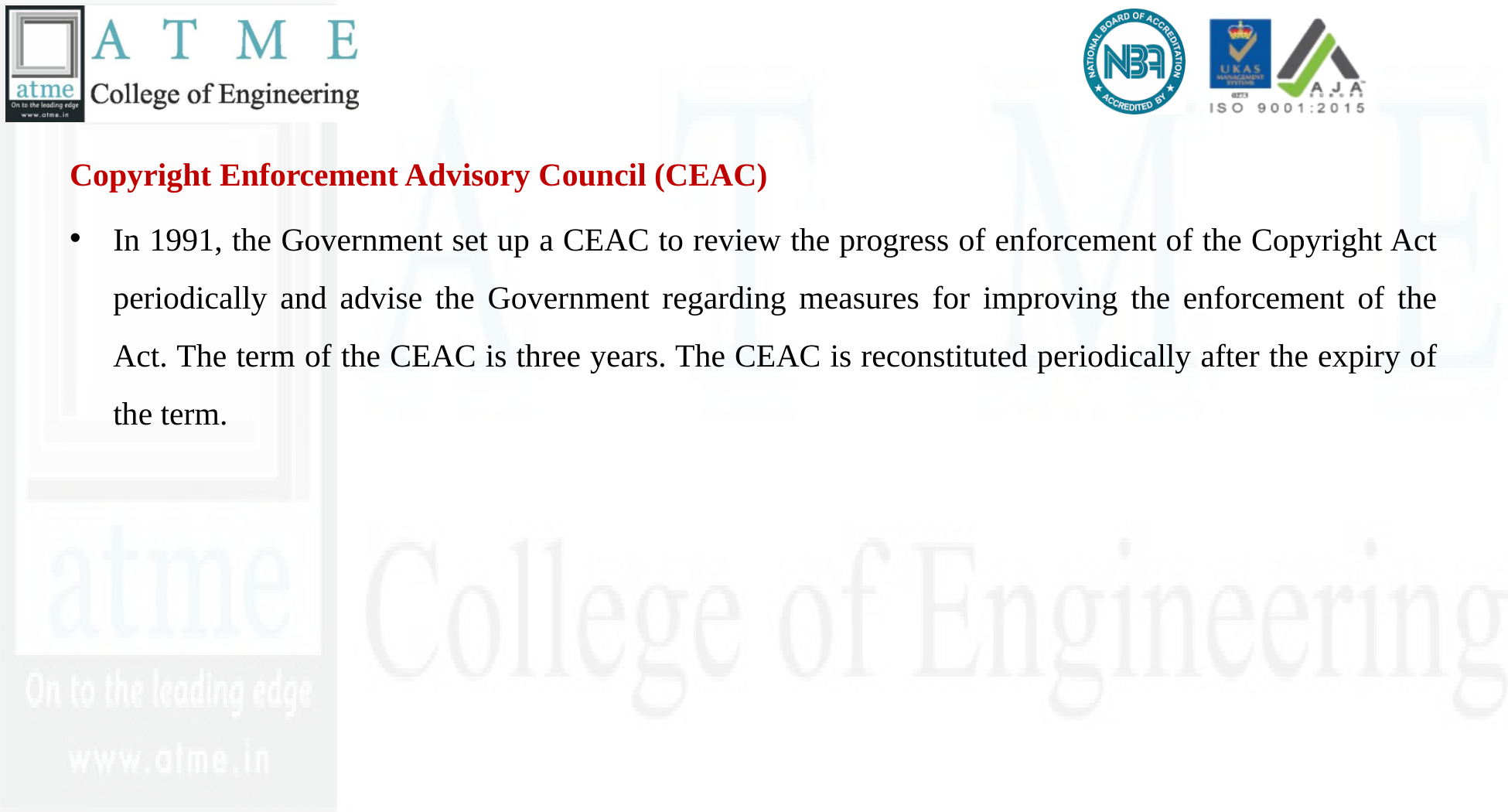

#
Copyright Enforcement Advisory Council (CEAC)
In 1991, the Government set up a CEAC to review the progress of enforcement of the Copyright Act periodically and advise the Government regarding measures for improving the enforcement of the Act. The term of the CEAC is three years. The CEAC is reconstituted periodically after the expiry of the term.